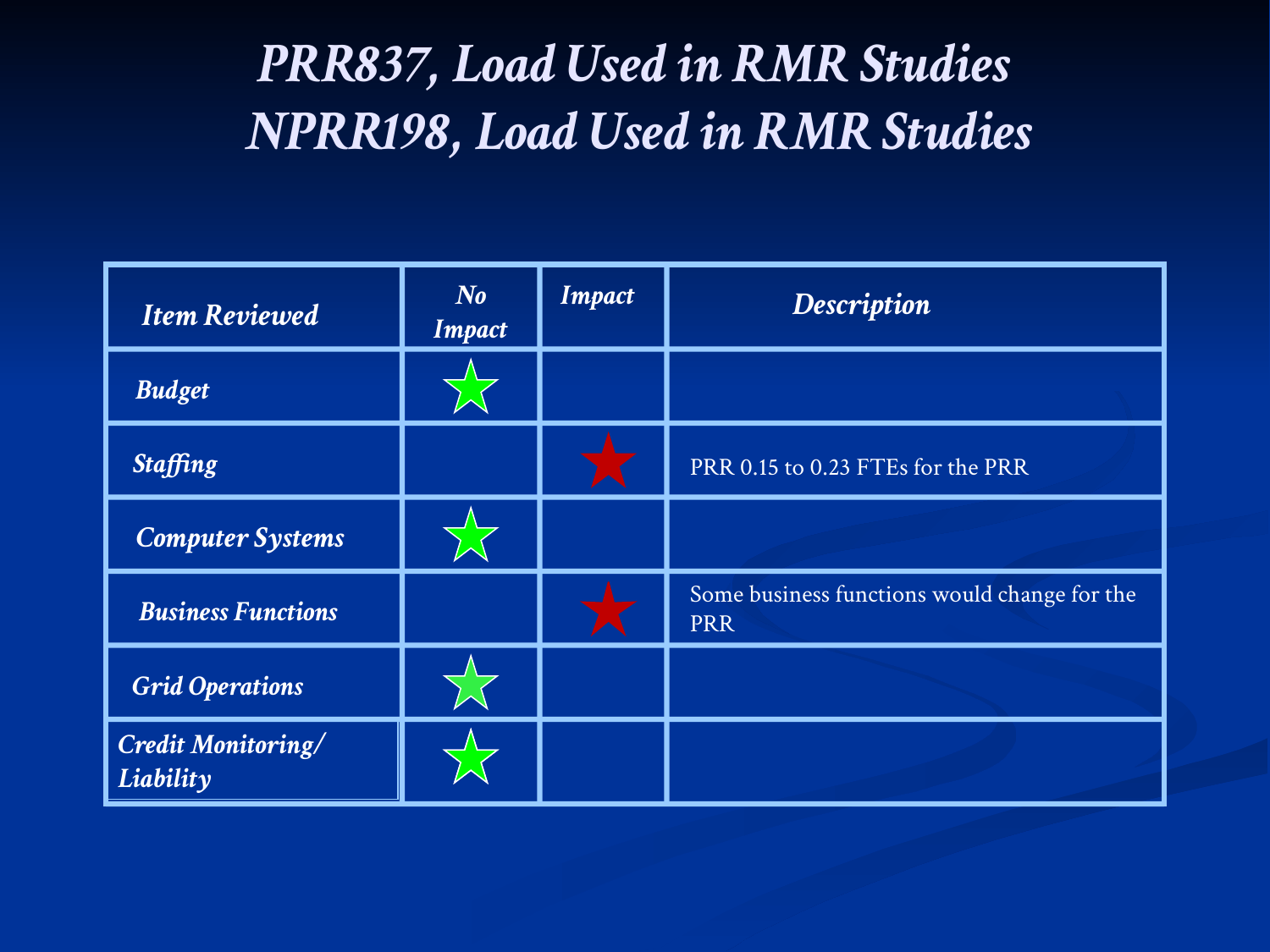

# PRR837, Load Used in RMR Studies NPRR198, Load Used in RMR Studies

No
Impact
Impact
Description
Item Reviewed

Budget

Staffing
PRR 0.15 to 0.23 FTEs for the PRR

Computer Systems

Some business functions would change for the PRR

Business Functions

Grid Operations

Credit Monitoring/
Liability